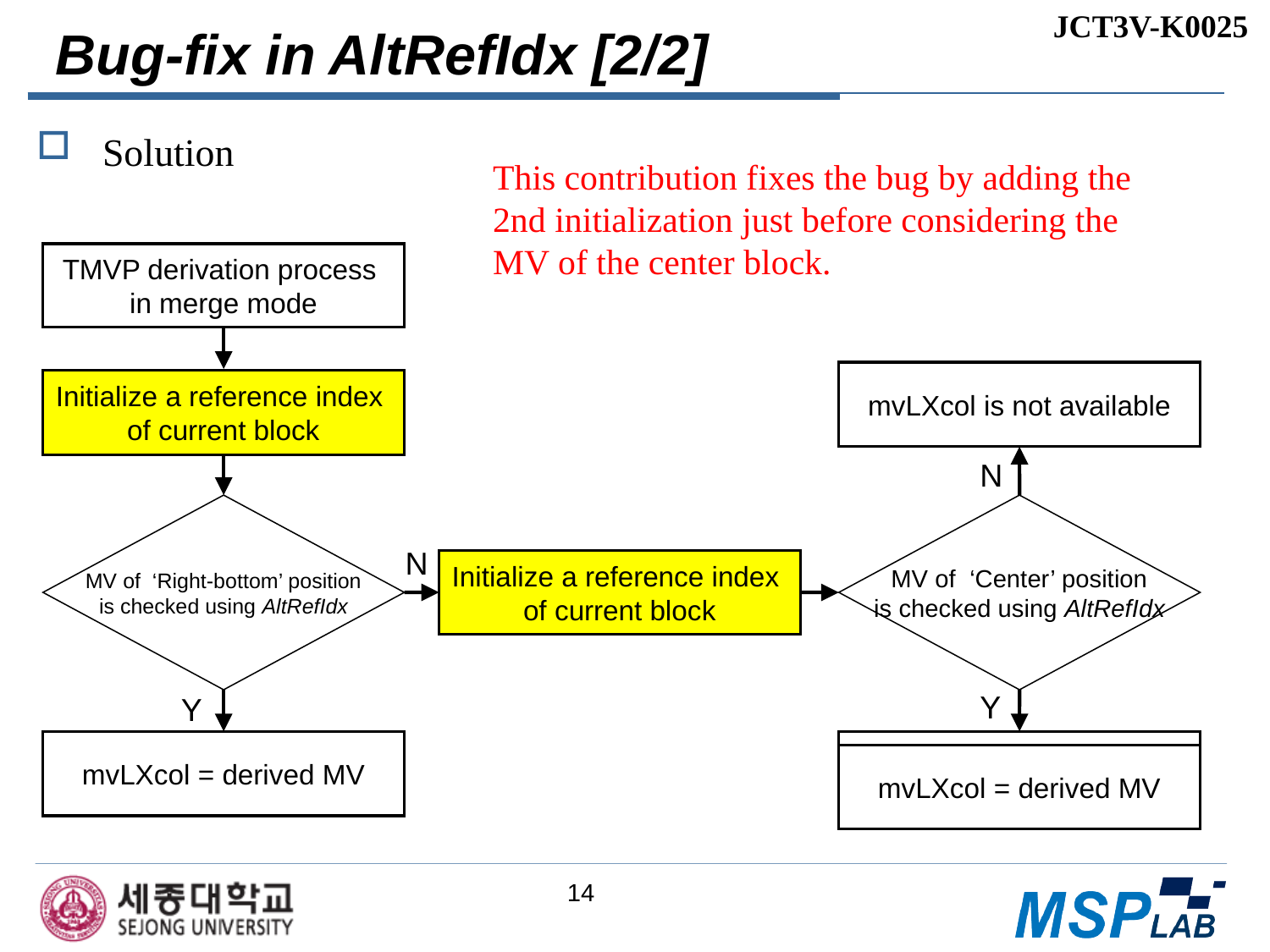

# Bug-fix in AltRefIdx [2/2]
Solution
This contribution fixes the bug by adding the 2nd initialization just before considering the MV of the center block.
TMVP derivation process
in merge mode
mvLXcol is not available
Initialize a reference index
of current block
N
MV of  ‘Right-bottom’ position
is checked using AltRefIdx
MV of  ‘Center’ position
is checked using AltRefIdx
N
Initialize a reference index
of current block
Y
Y
mvLXcol = derived MV
mvLXcol = derived MV
mvLXcol = derived MV